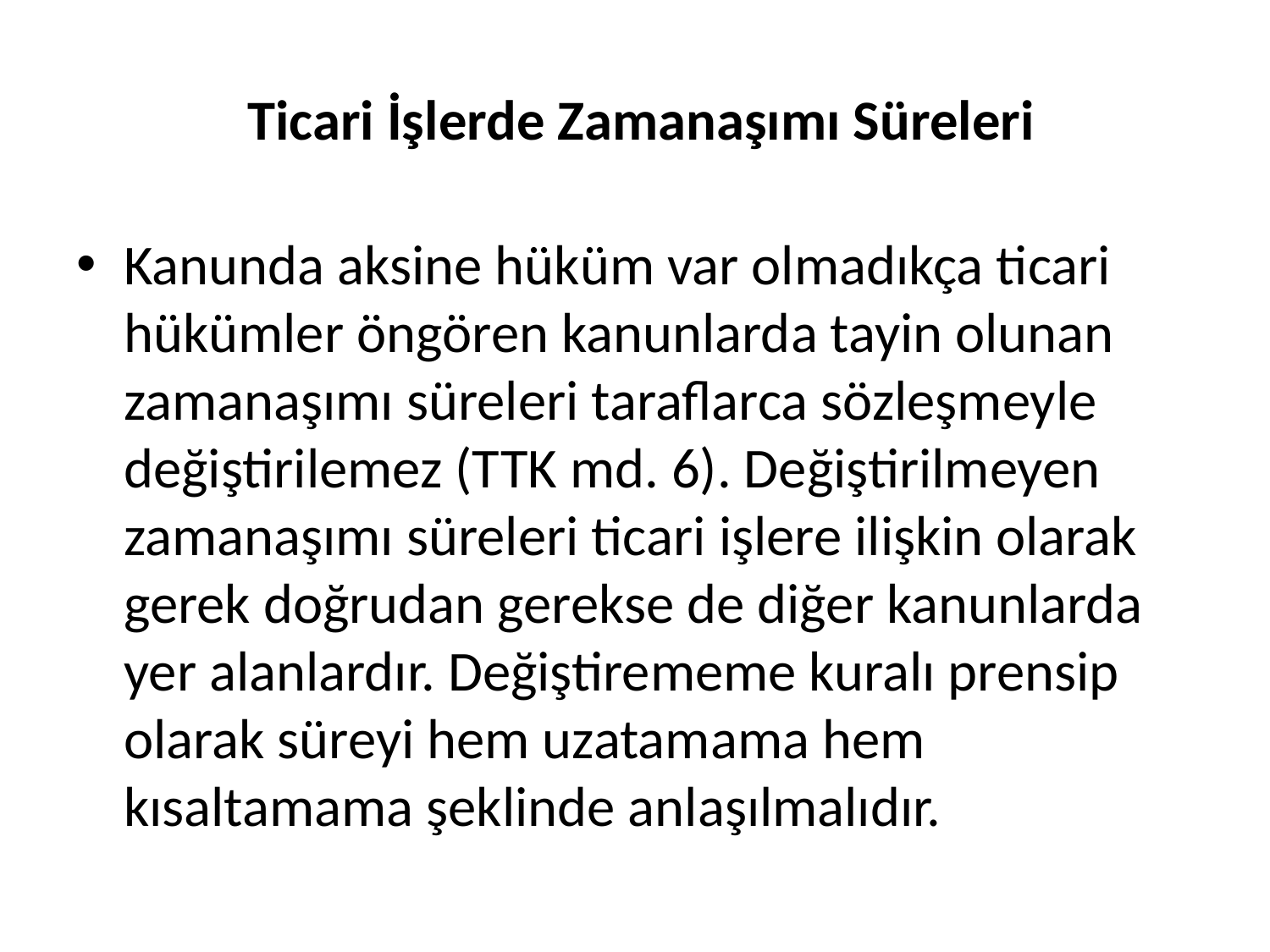

# Ticari İşlerde Zamanaşımı Süreleri
Kanunda aksine hüküm var olmadıkça ticari hükümler öngören kanunlarda tayin olunan zamanaşımı süreleri taraflarca sözleşmeyle değiştirilemez (TTK md. 6). Değiştirilmeyen zamanaşımı süreleri ticari işlere ilişkin olarak gerek doğrudan gerekse de diğer kanunlarda yer alanlardır. Değiştirememe kuralı prensip olarak süreyi hem uzatamama hem kısaltamama şeklinde anlaşılmalıdır.